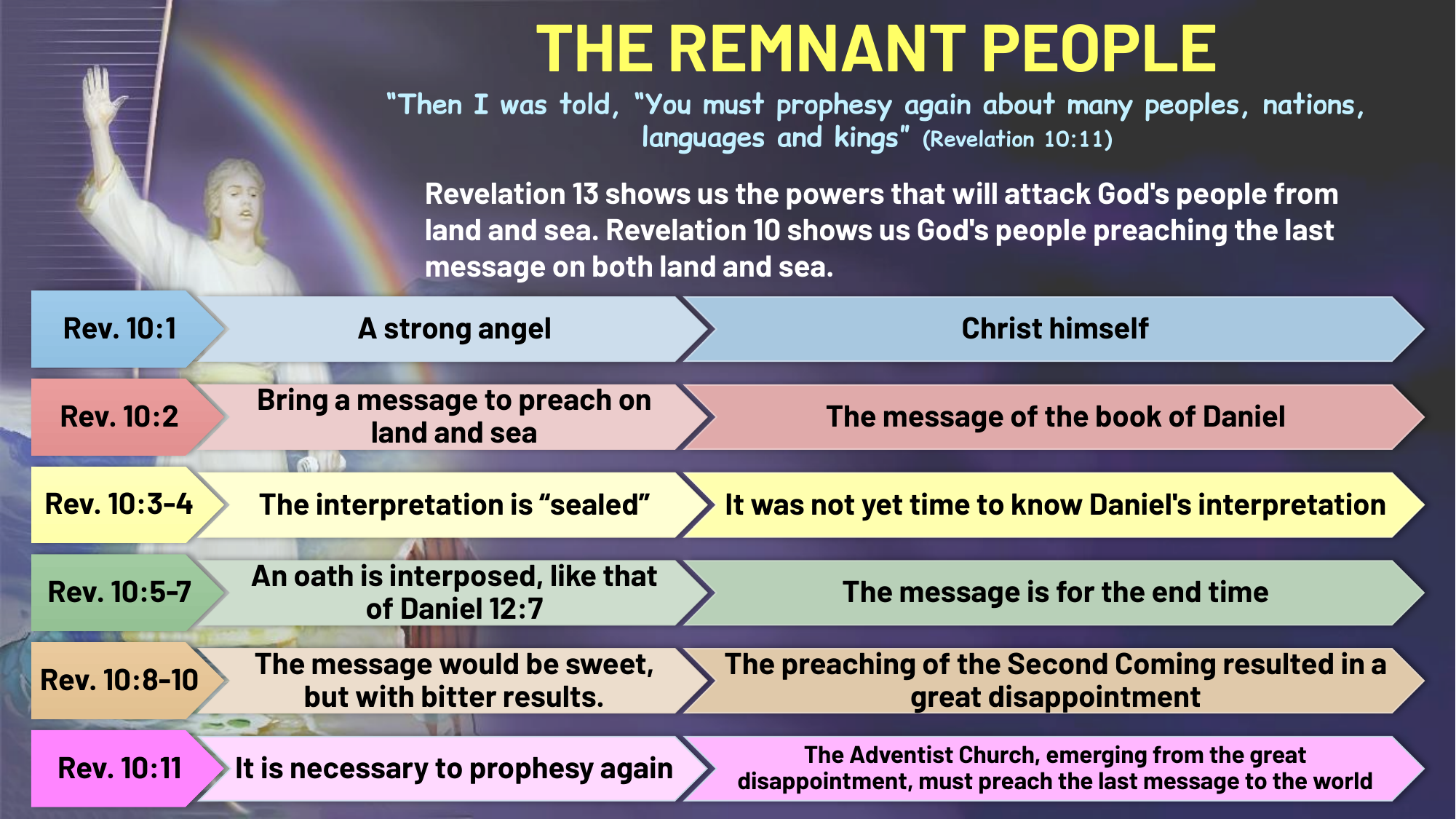

THE REMNANT PEOPLE
“Then I was told, “You must prophesy again about many peoples, nations, languages and kings” (Revelation 10:11)
Revelation 13 shows us the powers that will attack God's people from land and sea. Revelation 10 shows us God's people preaching the last message on both land and sea.
Rev. 10:1
A strong angel
Christ himself
Rev. 10:2
Bring a message to preach on land and sea
The message of the book of Daniel
Rev. 10:3-4
The interpretation is “sealed”
It was not yet time to know Daniel's interpretation
Rev. 10:5-7
An oath is interposed, like that of Daniel 12:7
The message is for the end time
Rev. 10:8-10
The message would be sweet, but with bitter results.
The preaching of the Second Coming resulted in a great disappointment
Rev. 10:11
It is necessary to prophesy again
The Adventist Church, emerging from the great disappointment, must preach the last message to the world